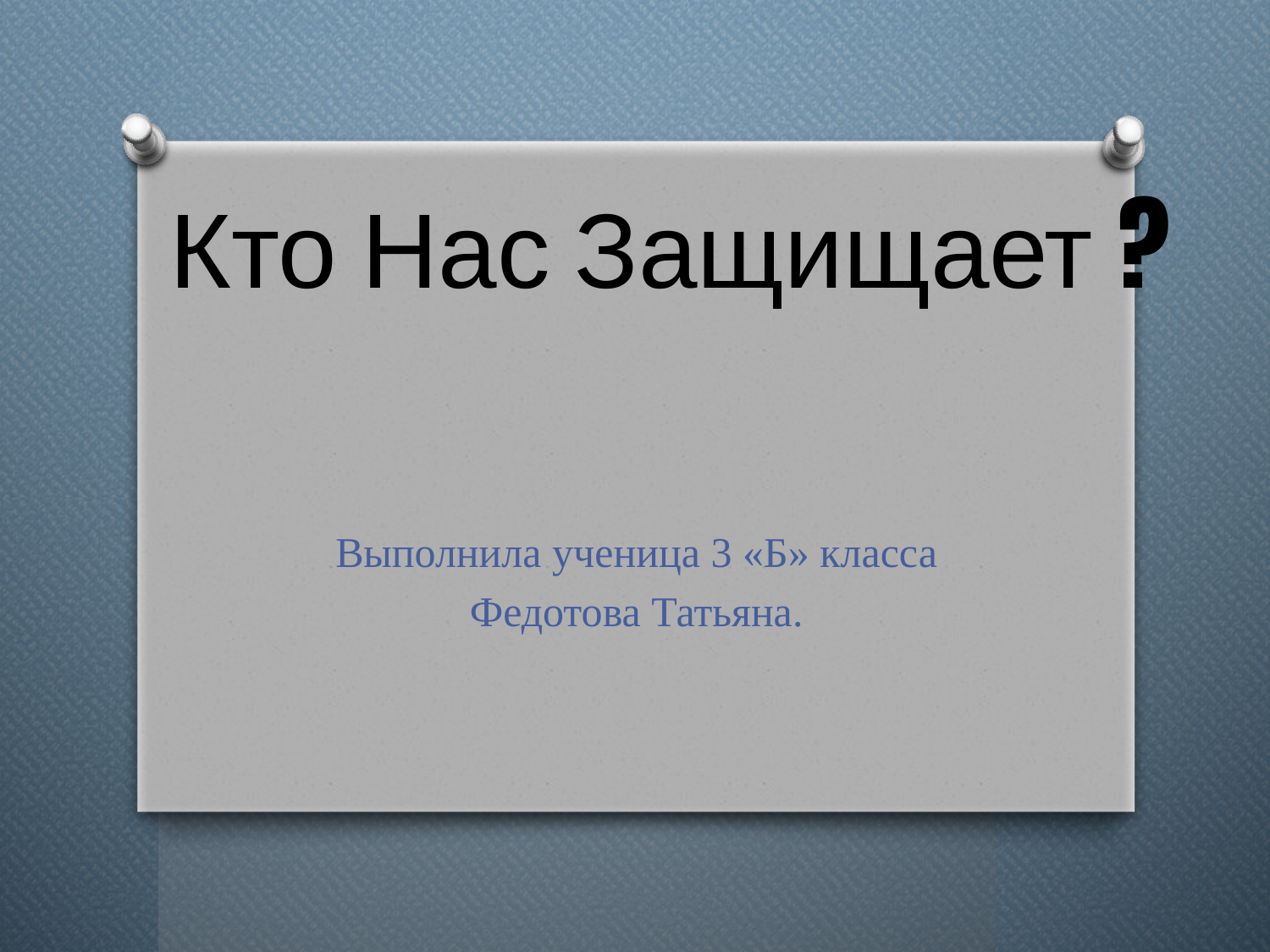

# Кто Нас Защищает ?
Выполнила ученица 3 «Б» класса
Федотова Татьяна.